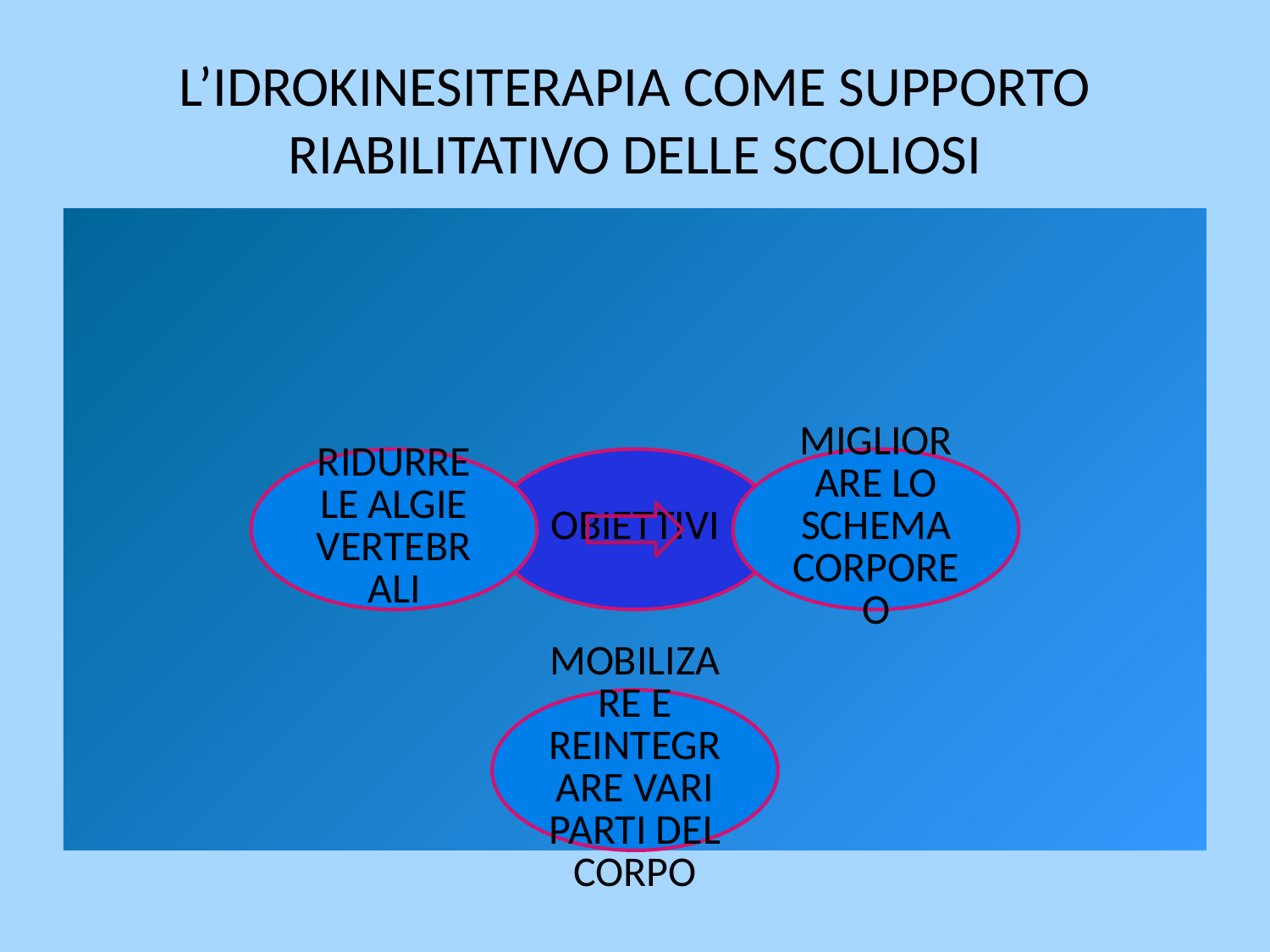

# L’IDROKINESITERAPIA COME SUPPORTO RIABILITATIVO DELLE SCOLIOSI
OBIETTIVI
MIGLIORARE LO SCHEMA CORPOREO
MOBILIZARE E REINTEGRARE VARI PARTI DEL CORPO
RIDURRE LE ALGIE VERTEBRALI